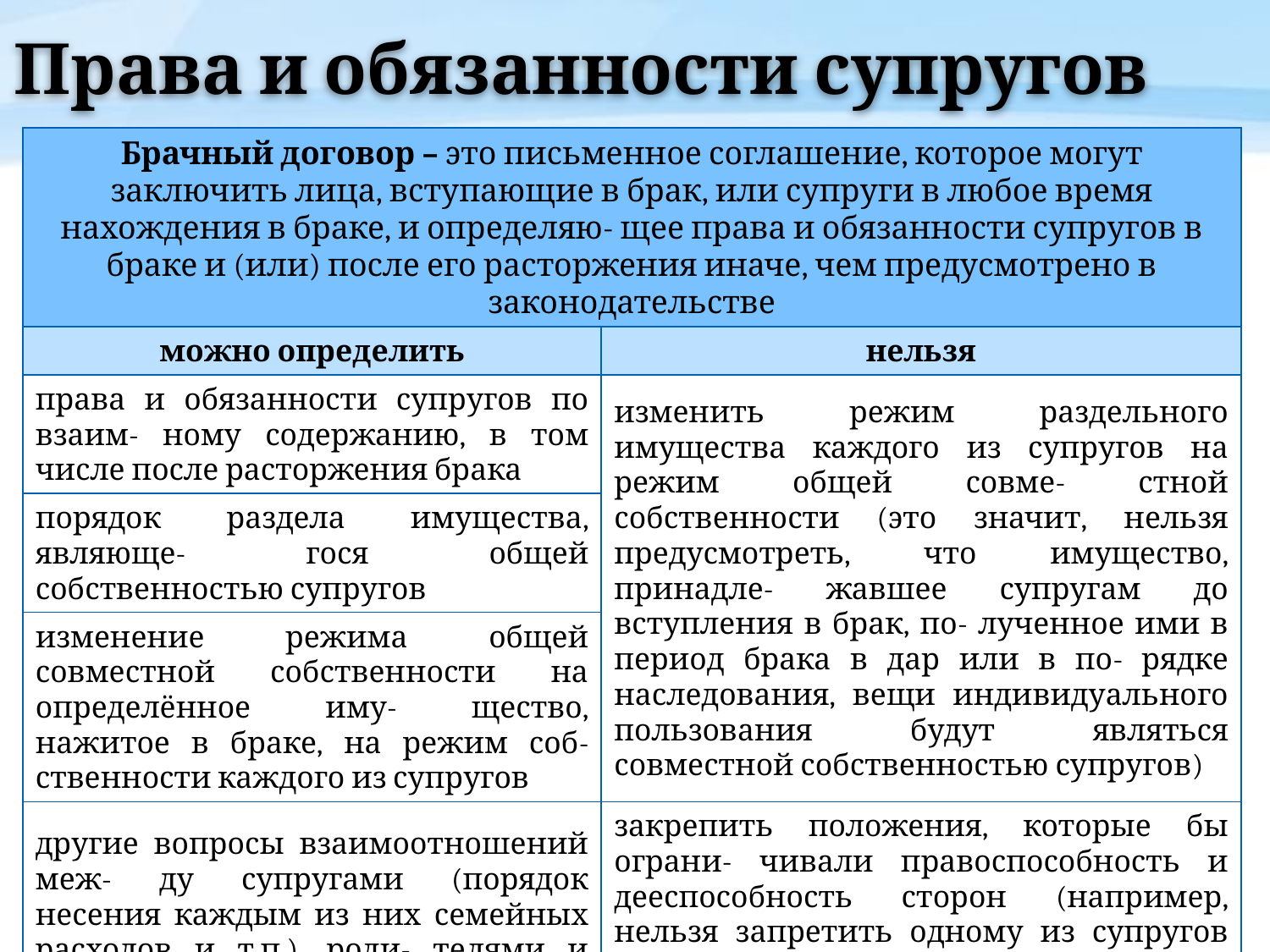

# Права и обязанности супругов
| Брачный договор – это письменное соглашение, которое могут заключить лица, вступающие в брак, или супруги в любое время нахождения в браке, и определяю- щее права и обязанности супругов в браке и (или) после его расторжения иначе, чем предусмотрено в законодательстве |  |
| --- | --- |
| можно определить | нельзя |
| права и обязанности супругов по взаим- ному содержанию, в том числе после расторжения брака | изменить режим раздельного имущества каждого из супругов на режим общей совме- стной собственности (это значит, нельзя предусмотреть, что имущество, принадле- жавшее супругам до вступления в брак, по- лученное ими в период брака в дар или в по- рядке наследования, вещи индивидуального пользования будут являться совместной собственностью супругов) |
| порядок раздела имущества, являюще- гося общей собственностью супругов |  |
| изменение режима общей совместной собственности на определённое иму- щество, нажитое в браке, на режим соб- ственности каждого из супругов |  |
| другие вопросы взаимоотношений меж- ду супругами (порядок несения каждым из них семейных расходов и т.п.), роди- телями и детьми, если это не нарушает их права и законные интересы и не про- тиворечит законодательству | закрепить положения, которые бы ограни- чивали правоспособность и дееспособность сторон (например, нельзя запретить одному из супругов обращаться в суд за защитой своих прав, ограничить свободу супругов в выборе места жительства, профессии и т.д.) |